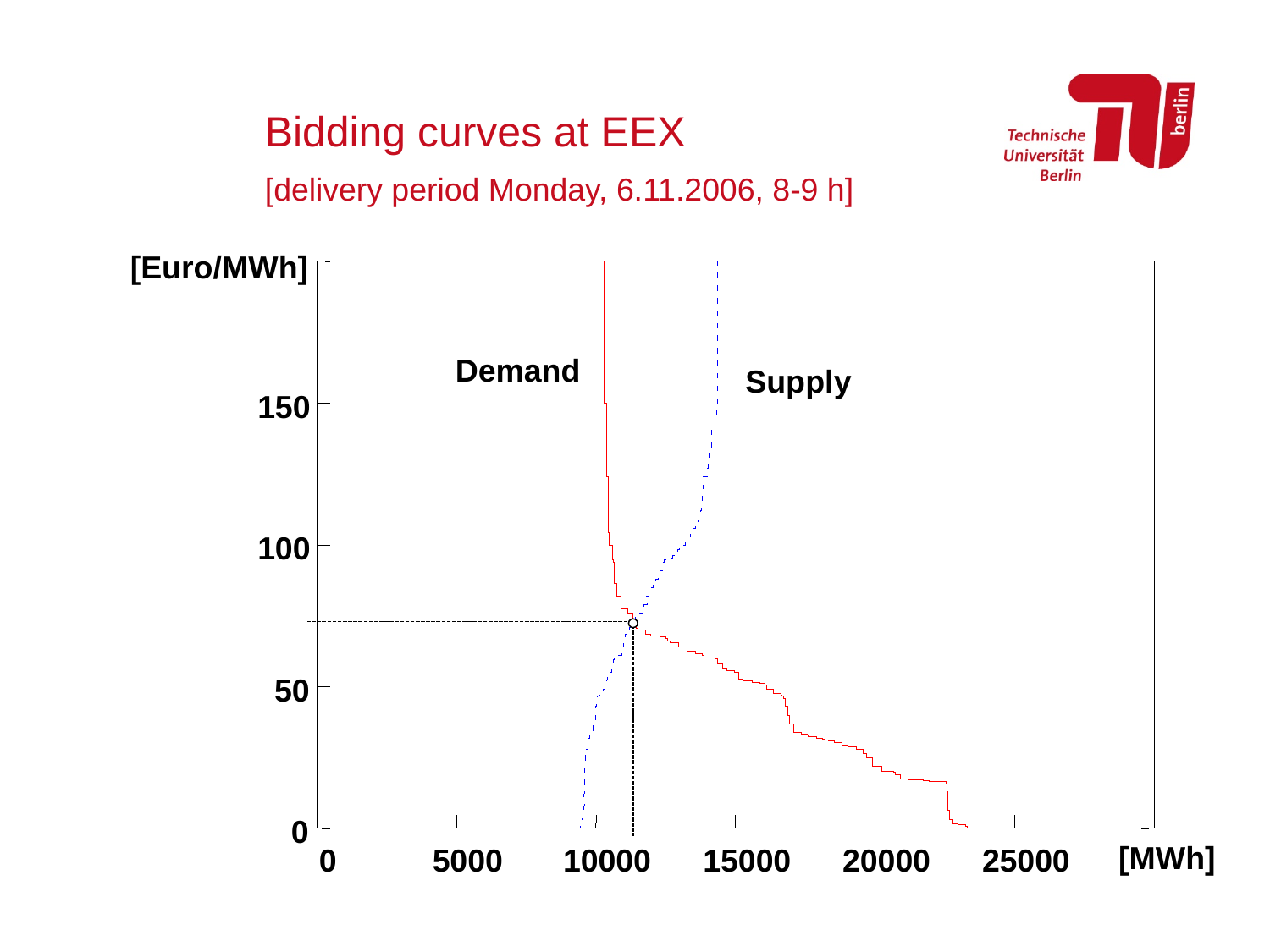

# Bidding curves at EEX [delivery period Monday, 6.11.2006, 8-9 h]
[Euro/MWh]

Demand

Supply

 150

 100

 50

 0

[MWh]
 0
 5000
 10000
 15000
 20000
 25000